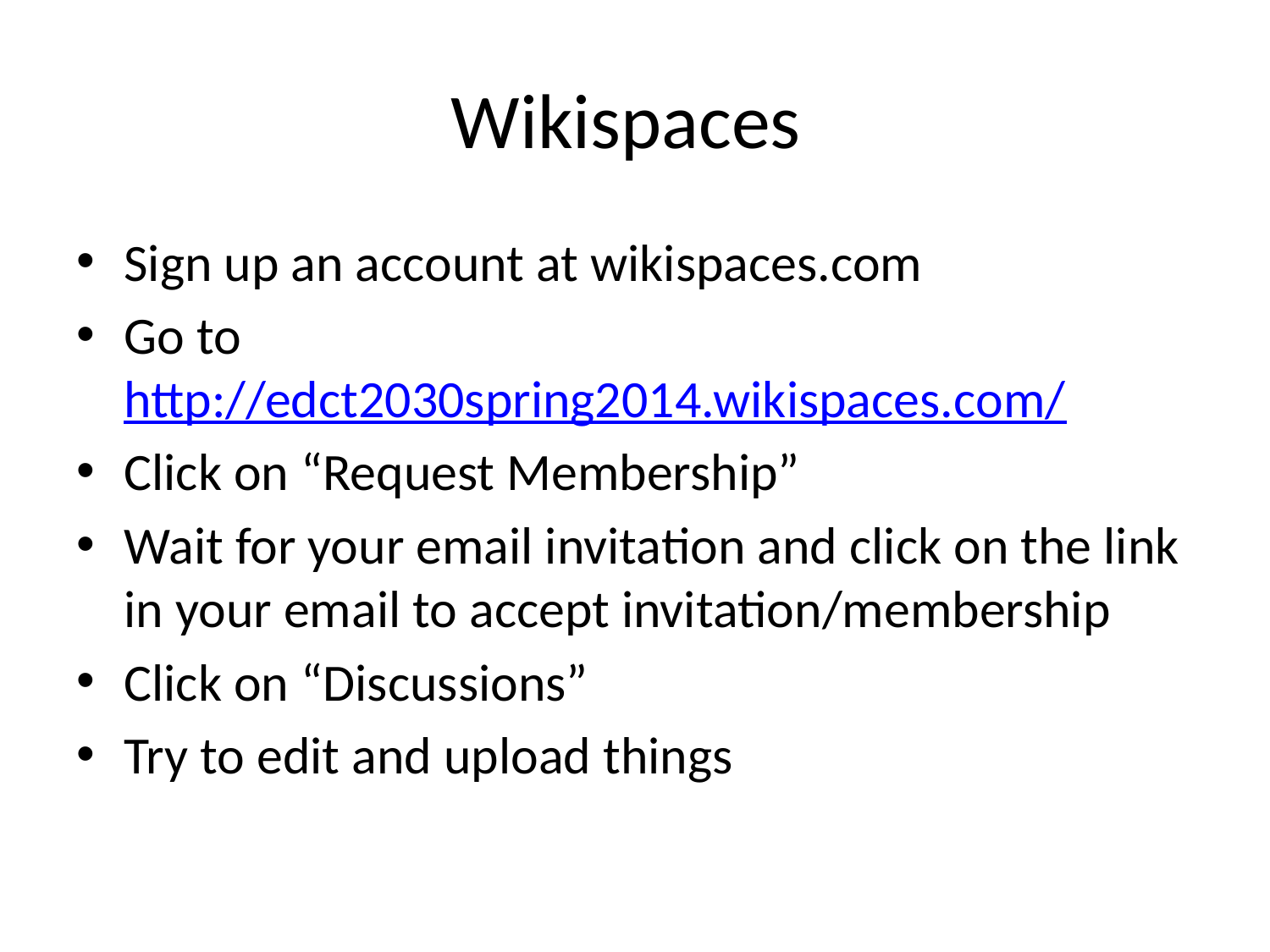

# Wikispaces
Sign up an account at wikispaces.com
Go to http://edct2030spring2014.wikispaces.com/
Click on “Request Membership”
Wait for your email invitation and click on the link in your email to accept invitation/membership
Click on “Discussions”
Try to edit and upload things